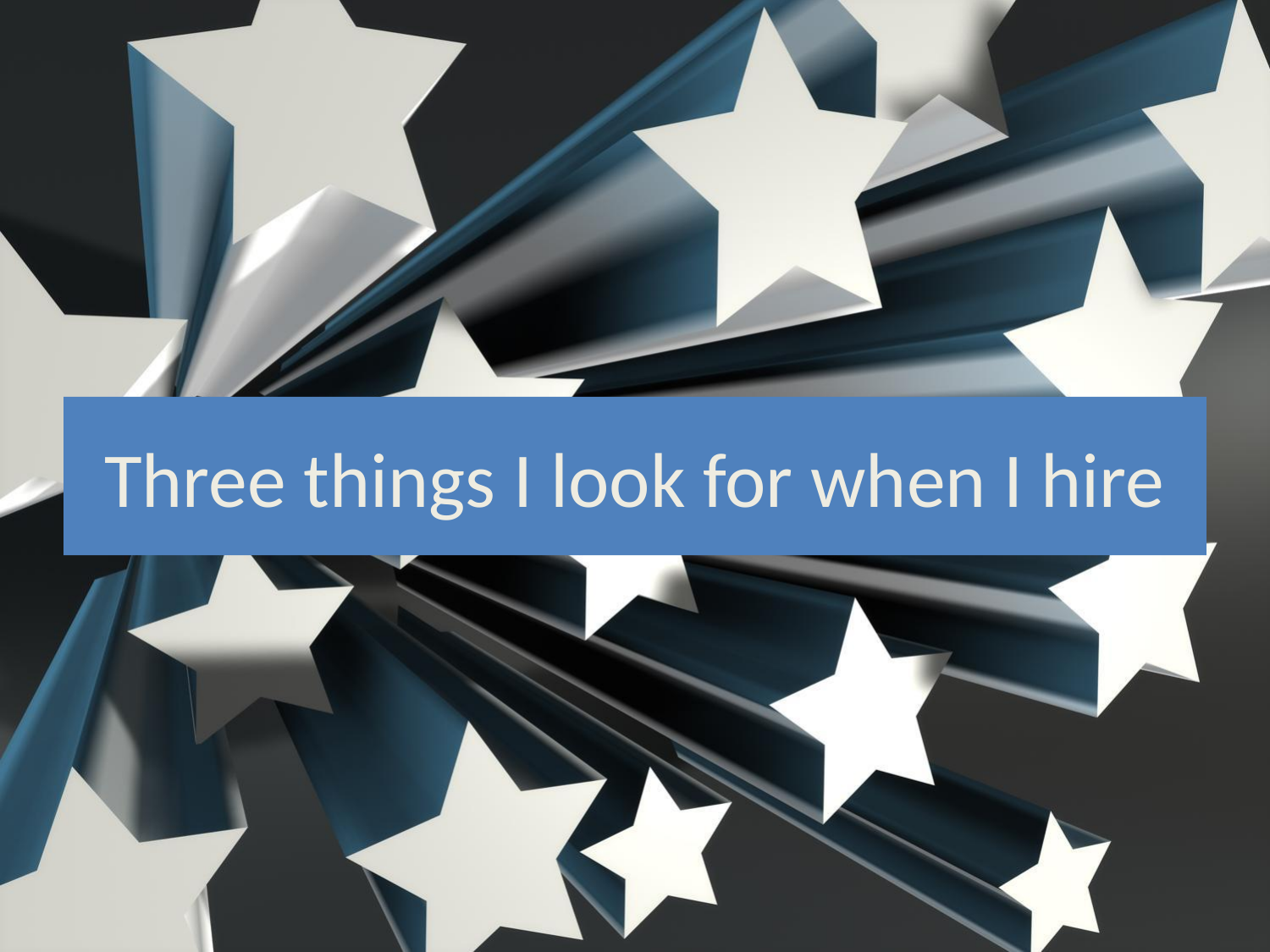

# Three things I look for when I hire